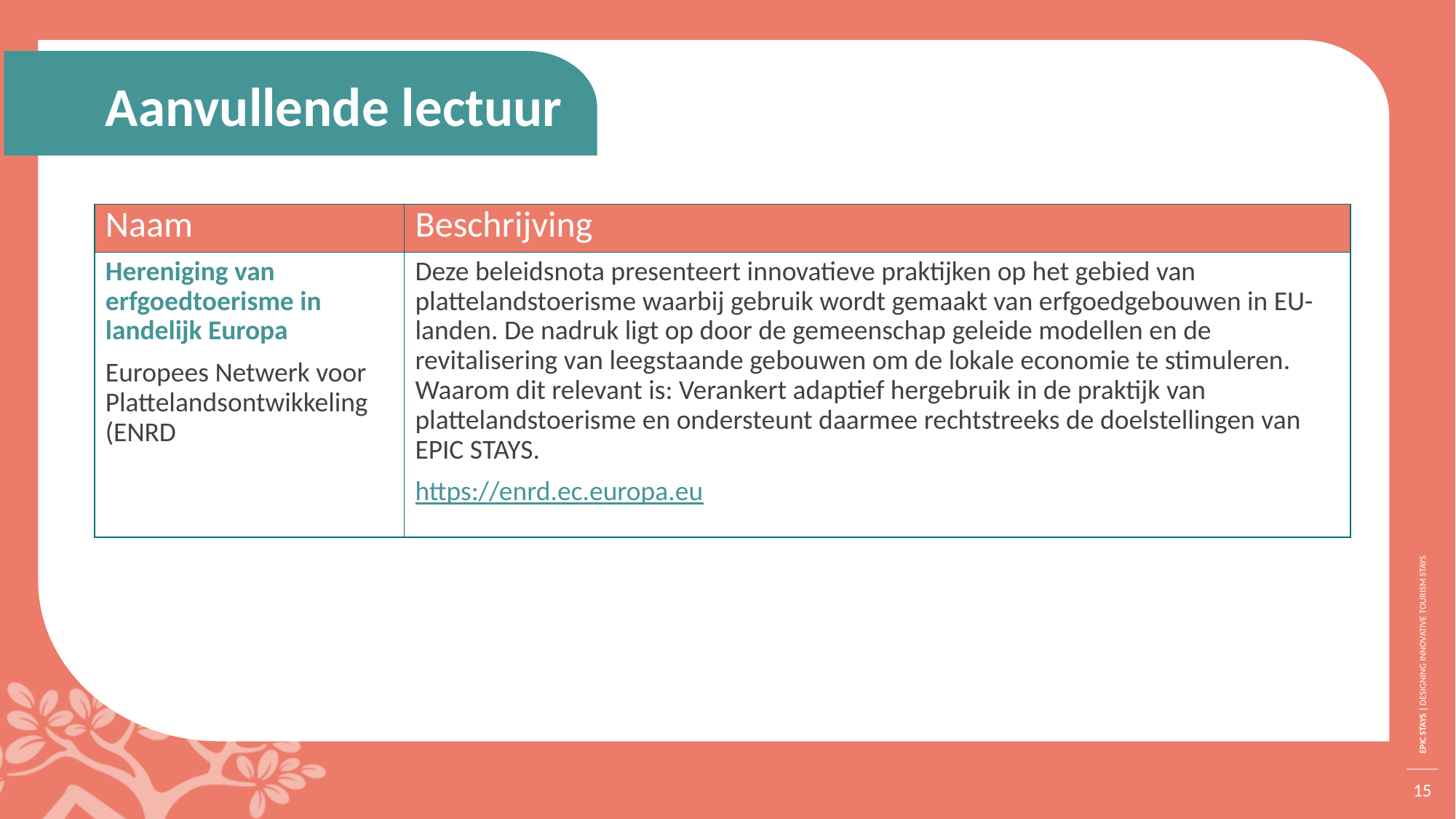

Aanvullende lectuur
| Naam | Beschrijving |
| --- | --- |
| Hereniging van erfgoedtoerisme in landelijk Europa Europees Netwerk voor Plattelandsontwikkeling (ENRD | Deze beleidsnota presenteert innovatieve praktijken op het gebied van plattelandstoerisme waarbij gebruik wordt gemaakt van erfgoedgebouwen in EU-landen. De nadruk ligt op door de gemeenschap geleide modellen en de revitalisering van leegstaande gebouwen om de lokale economie te stimuleren. Waarom dit relevant is: Verankert adaptief hergebruik in de praktijk van plattelandstoerisme en ondersteunt daarmee rechtstreeks de doelstellingen van EPIC STAYS. https://enrd.ec.europa.eu |
15